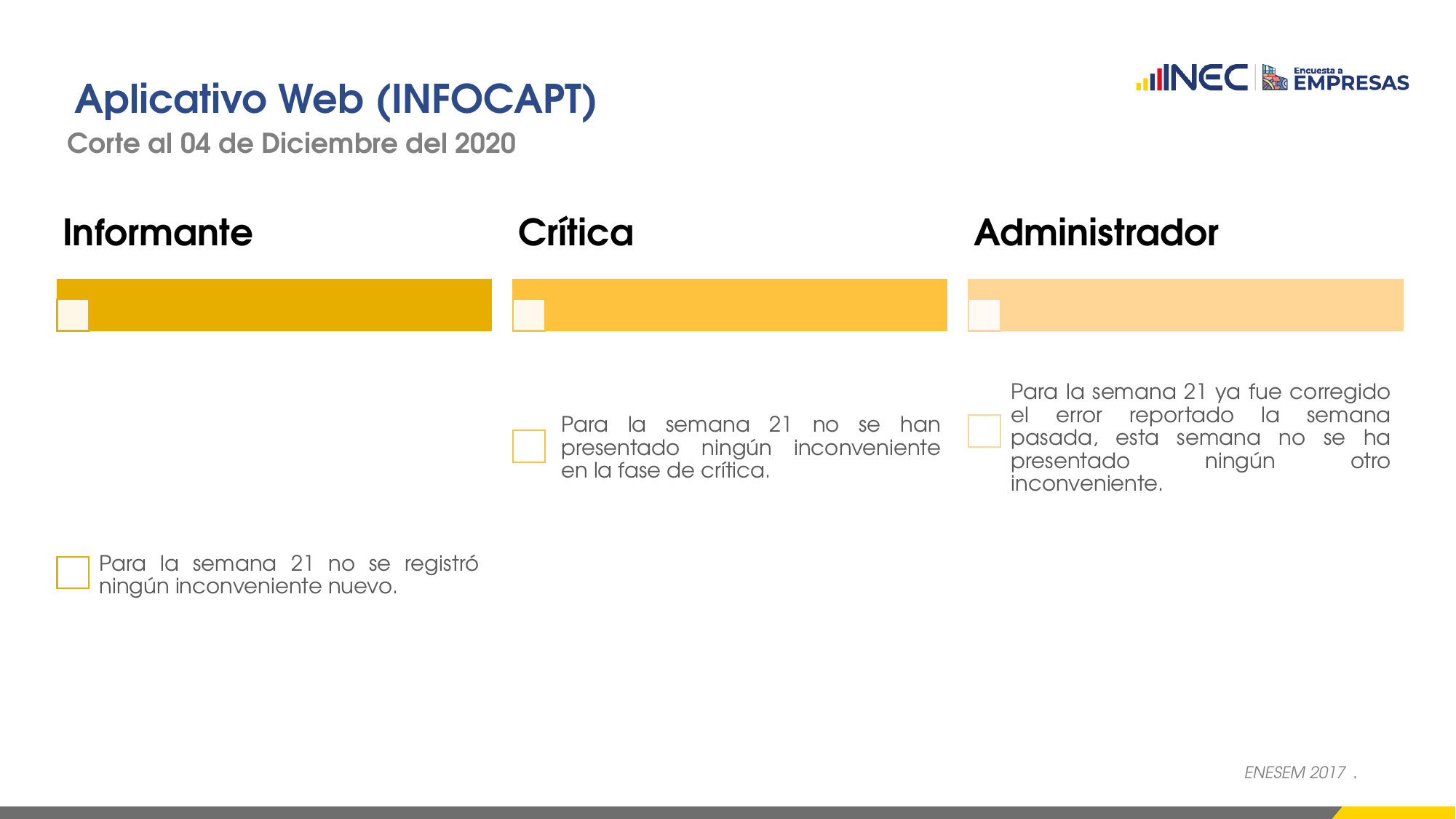

Aplicativo Web (INFOCAPT)
Corte al 04 de Diciembre del 2020
Informante
Para la semana 21 no se registró ningún inconveniente nuevo.
Crítica
Para la semana 21 no se han presentado ningún inconveniente en la fase de crítica.
Administrador
Para la semana 21 ya fue corregido el error reportado la semana pasada, esta semana no se ha presentado ningún otro inconveniente.

ENESEM 2017